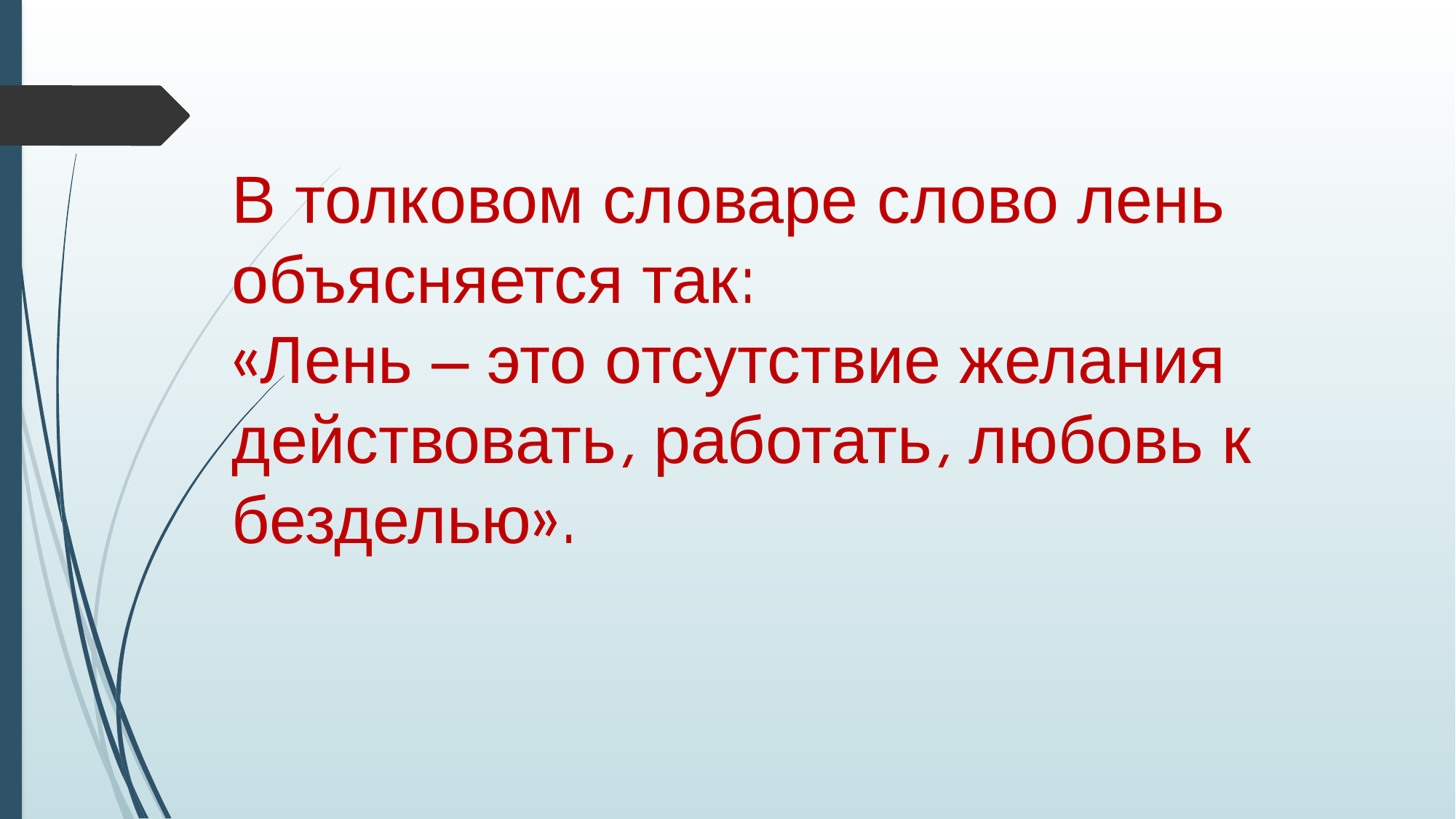

В толковом словаре слово лень объясняется так:
«Лень ─ это отсутствие желания действовать, работать, любовь к безделью».